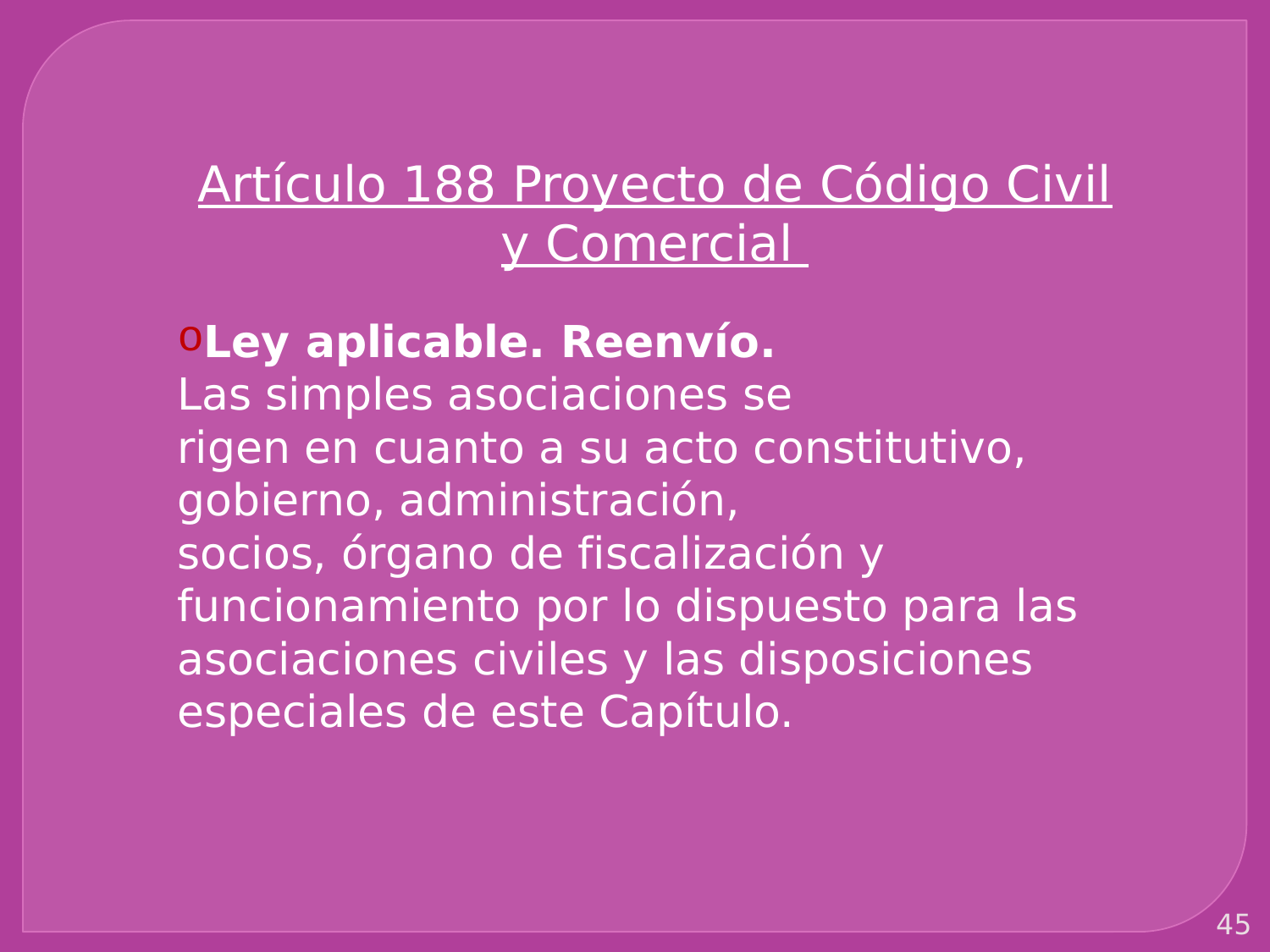

Artículo 188 Proyecto de Código Civil y Comercial

Ley aplicable. Reenvío.
Las simples asociaciones se
rigen en cuanto a su acto constitutivo, gobierno, administración,
socios, órgano de fiscalización y funcionamiento por lo dispuesto para las asociaciones civiles y las disposiciones especiales de este Capítulo.
45